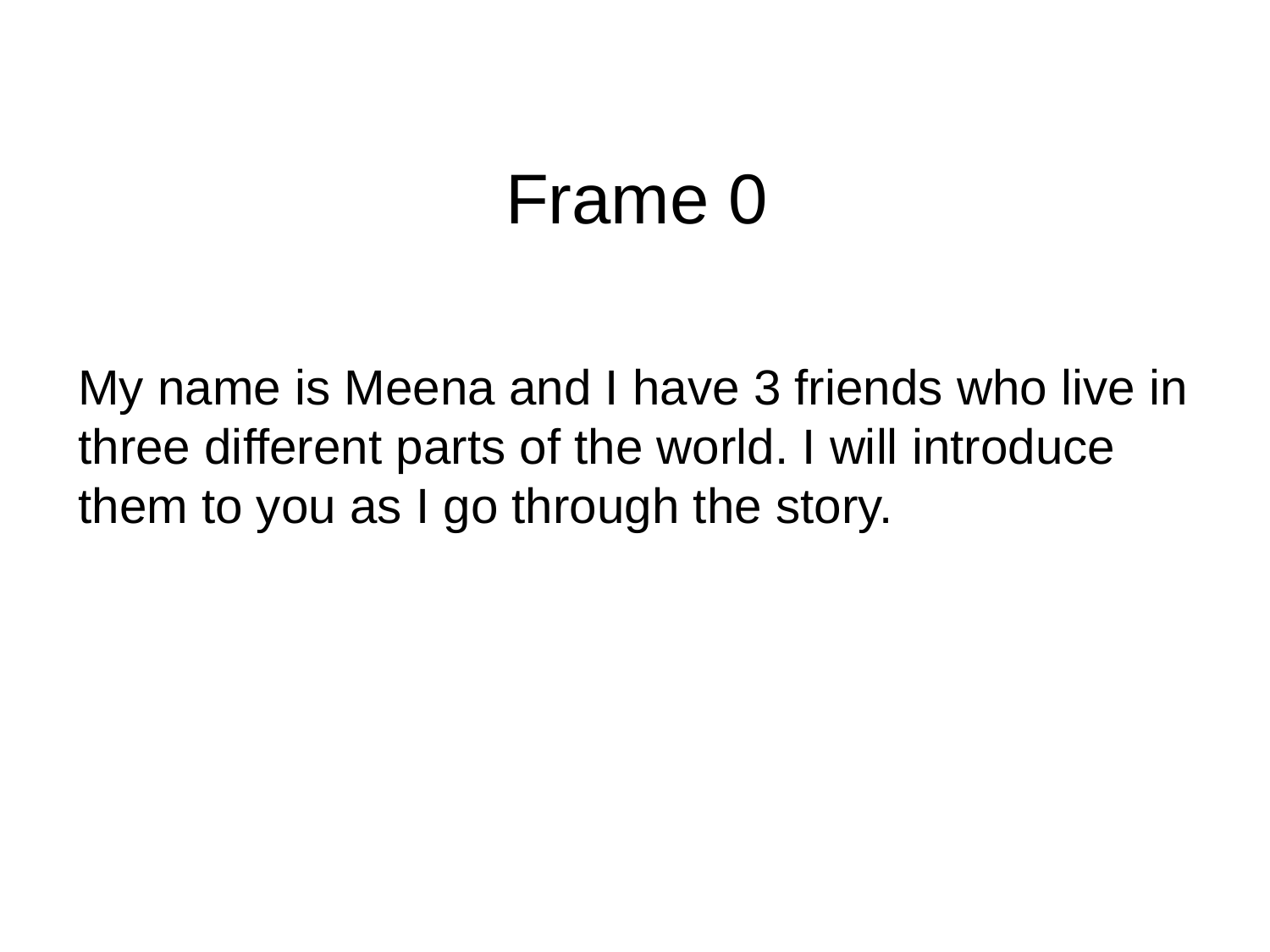

# Frame 0
My name is Meena and I have 3 friends who live in three different parts of the world. I will introduce them to you as I go through the story.